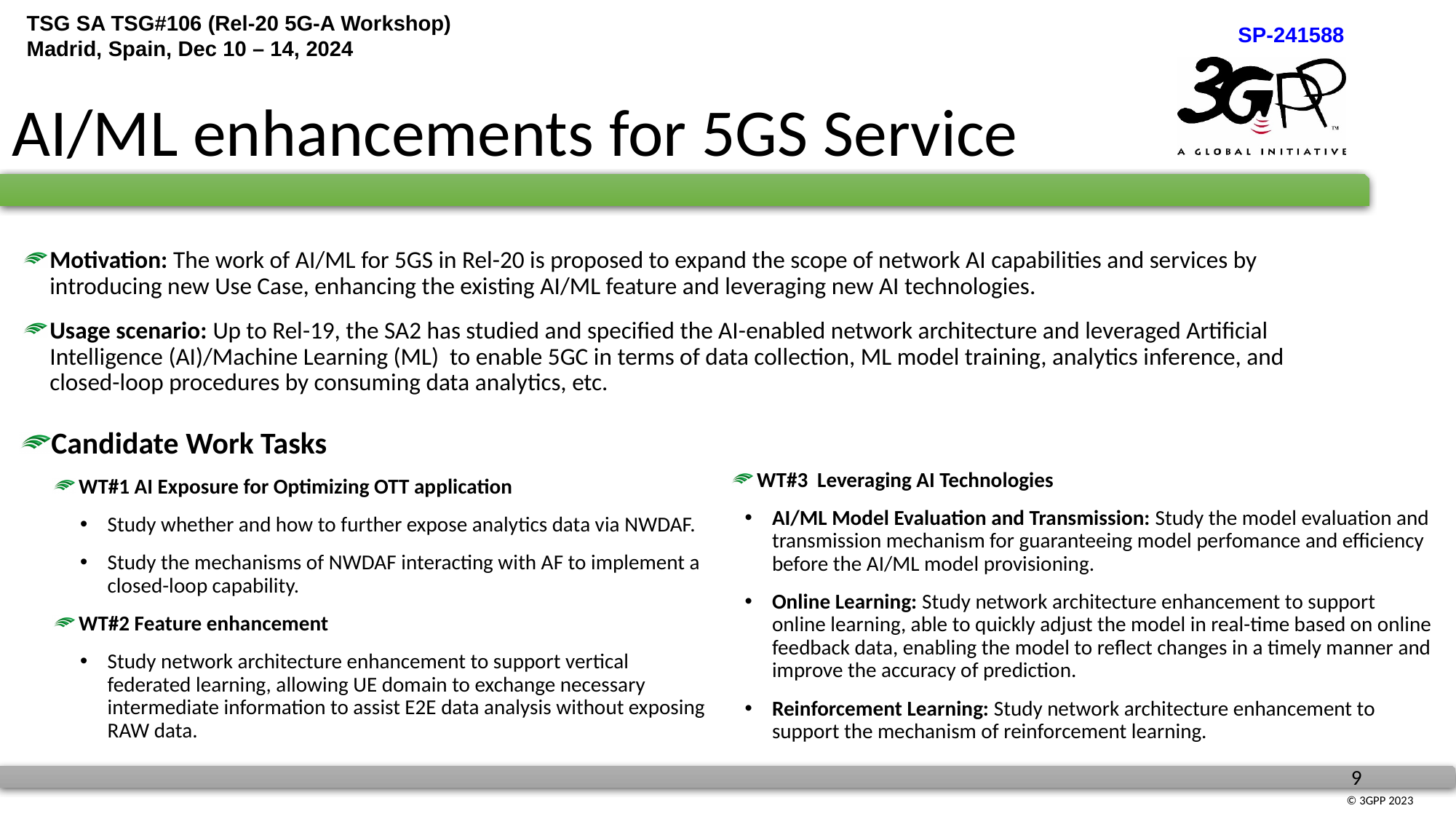

# AI/ML enhancements for 5GS Service
Motivation: The work of AI/ML for 5GS in Rel-20 is proposed to expand the scope of network AI capabilities and services by introducing new Use Case, enhancing the existing AI/ML feature and leveraging new AI technologies.
Usage scenario: Up to Rel-19, the SA2 has studied and specified the AI-enabled network architecture and leveraged Artificial Intelligence (AI)/Machine Learning (ML)  to enable 5GC in terms of data collection, ML model training, analytics inference, and closed-loop procedures by consuming data analytics, etc.
Candidate Work Tasks
WT#3  Leveraging AI Technologies
AI/ML Model Evaluation and Transmission: Study the model evaluation and transmission mechanism for guaranteeing model perfomance and efficiency before the AI/ML model provisioning.
Online Learning: Study network architecture enhancement to support online learning, able to quickly adjust the model in real-time based on online feedback data, enabling the model to reflect changes in a timely manner and improve the accuracy of prediction.
Reinforcement Learning: Study network architecture enhancement to support the mechanism of reinforcement learning.
WT#1 AI Exposure for Optimizing OTT application
Study whether and how to further expose analytics data via NWDAF.
Study the mechanisms of NWDAF interacting with AF to implement a closed-loop capability.
WT#2 Feature enhancement
Study network architecture enhancement to support vertical federated learning, allowing UE domain to exchange necessary intermediate information to assist E2E data analysis without exposing RAW data.